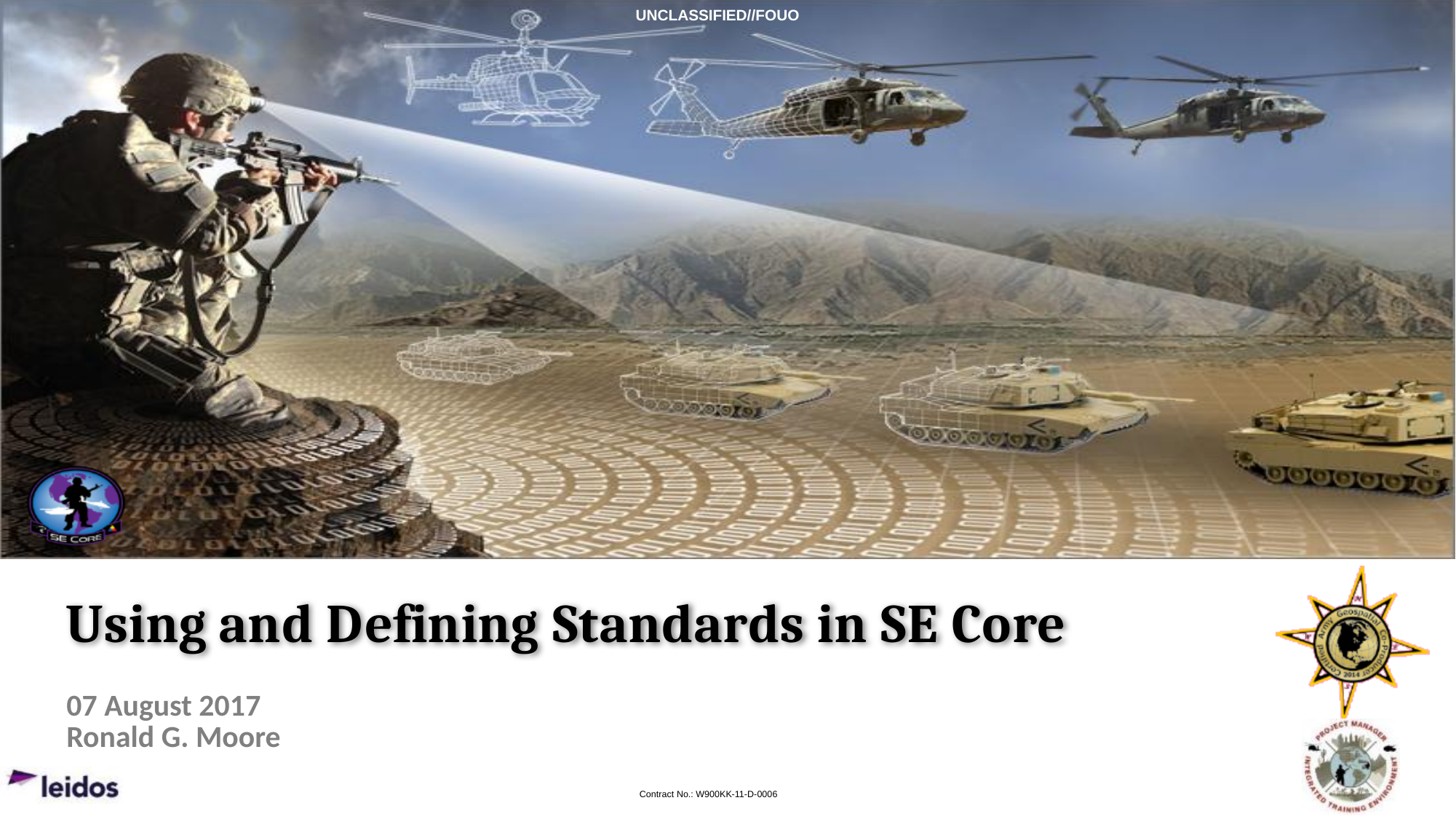

# Using and Defining Standards in SE Core
07 August 2017
Ronald G. Moore
Contract No.: W900KK-11-D-0006